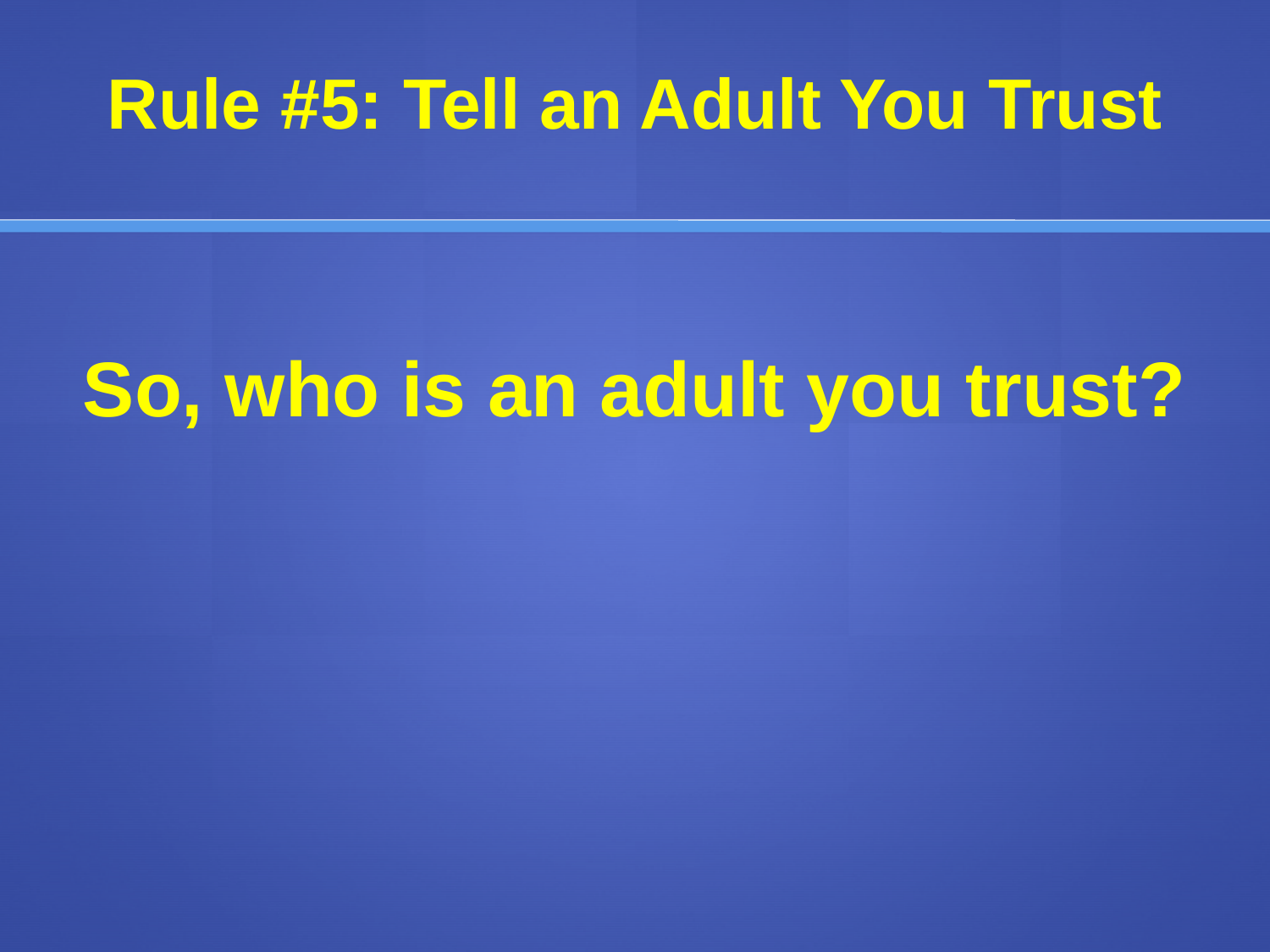

# Rule #5: Tell an Adult You Trust
So, who is an adult you trust?